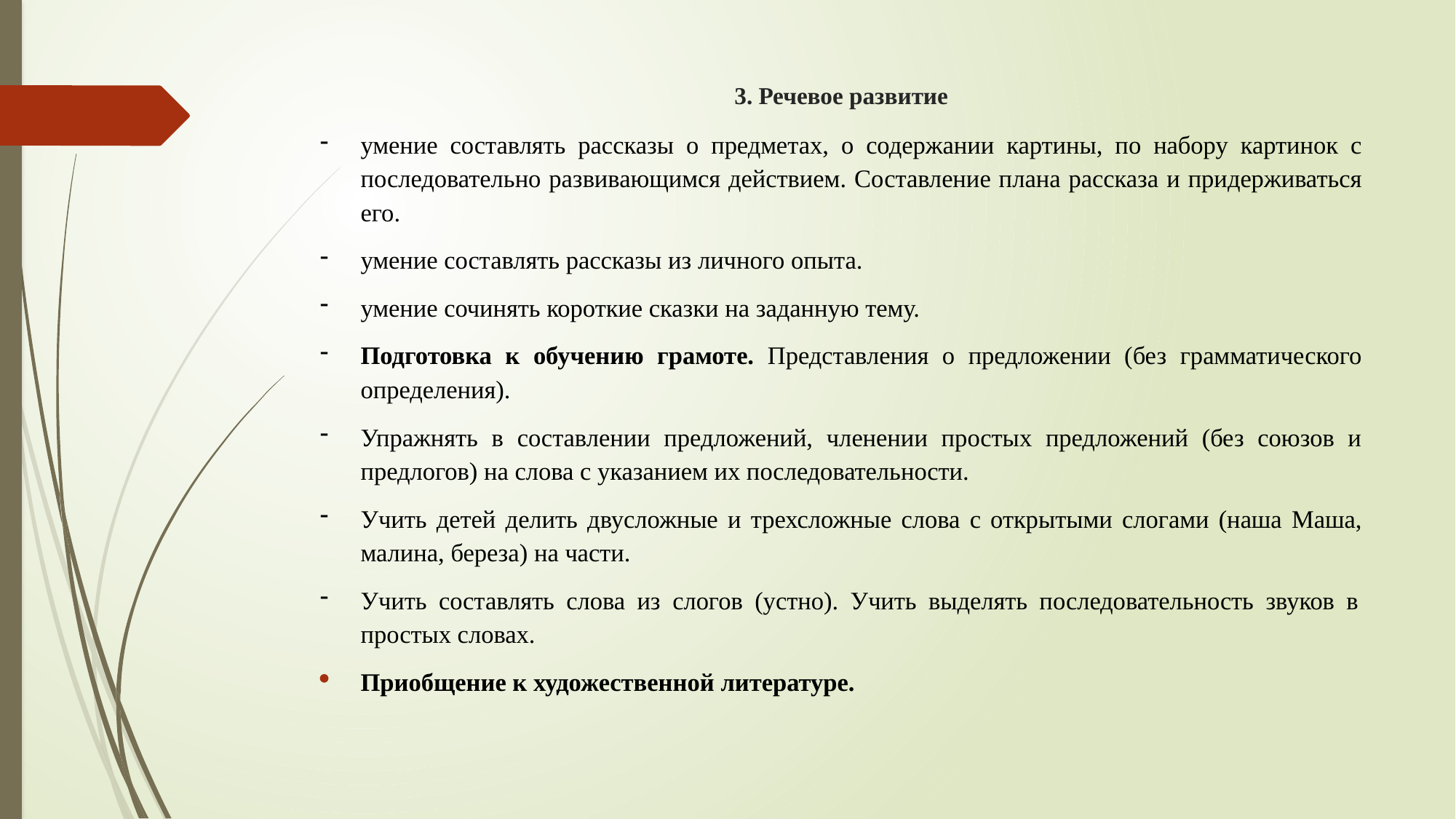

# 3. Речевое развитие
умение составлять рассказы о предметах, о содержании картины, по набору картинок с последовательно развивающимся действием. Составление плана рассказа и придерживаться его.
умение составлять рассказы из личного опыта.
умение сочинять короткие сказки на заданную тему.
Подготовка к обучению грамоте. Представления о предложении (без грамматического определения).
Упражнять в составлении предложений, членении простых предложений (без союзов и предлогов) на слова с указанием их последовательности.
Учить детей делить двусложные и трехсложные слова с открытыми слогами (наша Маша, малина, береза) на части.
Учить составлять слова из слогов (устно). Учить выделять последовательность звуков в простых словах.
Приобщение к художественной литературе.